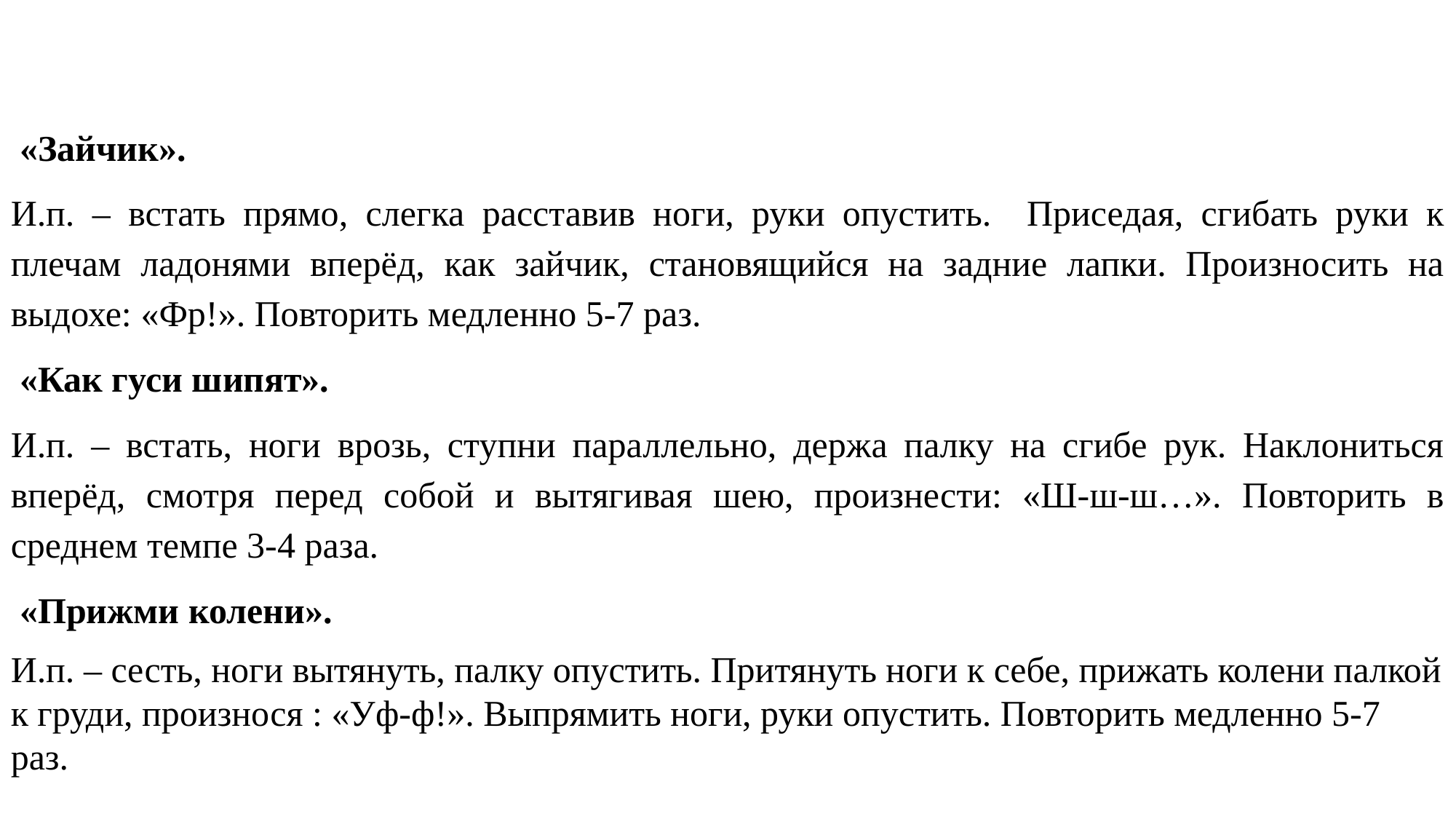

«Зайчик».
И.п. – встать прямо, слегка расставив ноги, руки опустить.  Приседая, сгибать руки к плечам ладонями вперёд, как зайчик, становящийся на задние лапки. Произносить на выдохе: «Фр!». Повторить медленно 5-7 раз.
 «Как гуси шипят».
И.п. – встать, ноги врозь, ступни параллельно, держа палку на сгибе рук. Наклониться вперёд, смотря перед собой и вытягивая шею, произнести: «Ш-ш-ш…». Повторить в среднем темпе 3-4 раза.
 «Прижми колени».
И.п. – сесть, ноги вытянуть, палку опустить. Притянуть ноги к себе, прижать колени палкой к груди, произнося : «Уф-ф!». Выпрямить ноги, руки опустить. Повторить медленно 5-7 раз.